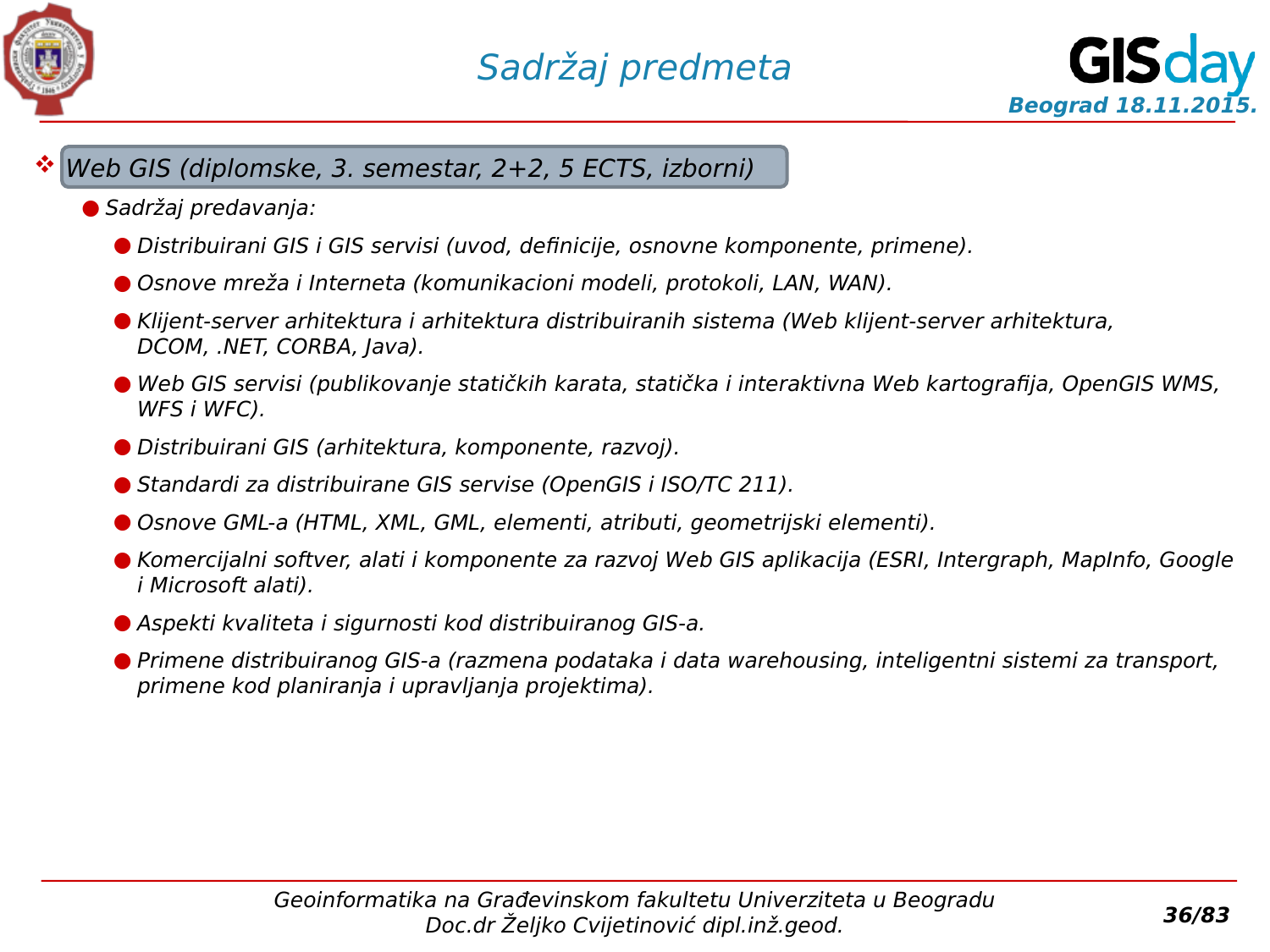

# Sadržaj predmeta
Web GIS (diplomske, 3. semestar, 2+2, 5 ECTS, izborni)
Sadržaj predavanja:
Distribuirani GIS i GIS servisi (uvod, definicije, osnovne komponente, primene).
Osnove mreža i Interneta (komunikacioni modeli, protokoli, LAN, WAN).
Klijent-server arhitektura i arhitektura distribuiranih sistema (Web klijent-server arhitektura, DCOM, .NET, CORBA, Java).
Web GIS servisi (publikovanje statičkih karata, statička i interaktivna Web kartografija, OpenGIS WMS, WFS i WFC).
Distribuirani GIS (arhitektura, komponente, razvoj).
Standardi za distribuirane GIS servise (OpenGIS i ISO/TC 211).
Osnove GML-a (HTML, XML, GML, elementi, atributi, geometrijski elementi).
Komercijalni softver, alati i komponente za razvoj Web GIS aplikacija (ESRI, Intergraph, MapInfo, Google i Microsoft alati).
Aspekti kvaliteta i sigurnosti kod distribuiranog GIS-a.
Primene distribuiranog GIS-a (razmena podataka i data warehousing, inteligentni sistemi za transport, primene kod planiranja i upravljanja projektima).